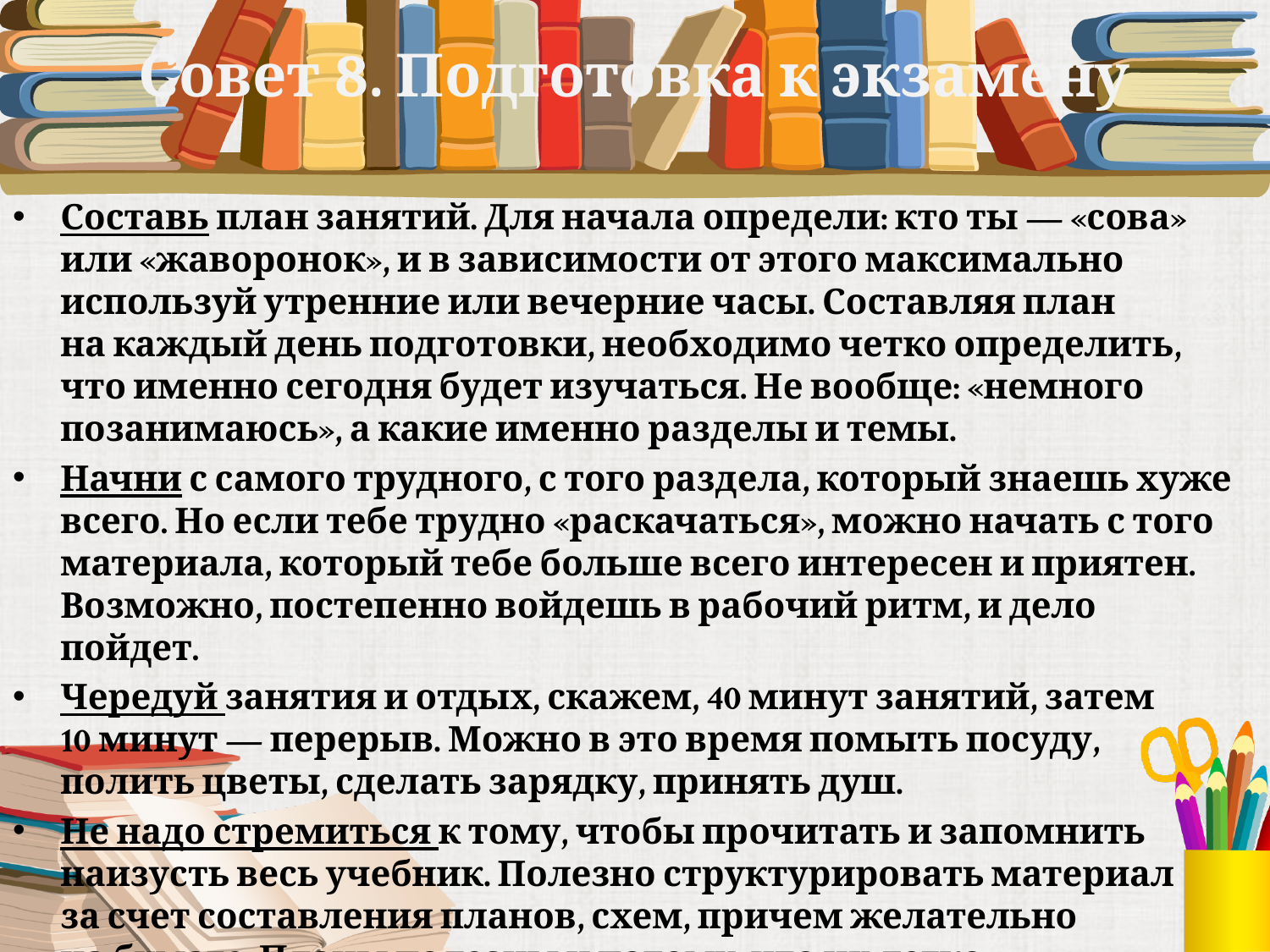

# Совет 8. Подготовка к экзамену
Составь план занятий. Для начала определи: кто ты — «сова» или «жаворонок», и в зависимости от этого максимально используй утренние или вечерние часы. Составляя план на каждый день подготовки, необходимо четко определить, что именно сегодня будет изучаться. Не вообще: «немного позанимаюсь», а какие именно разделы и темы.
Начни с самого трудного, с того раздела, который знаешь хуже всего. Но если тебе трудно «раскачаться», можно начать с того материала, который тебе больше всего интересен и приятен. Возможно, постепенно войдешь в рабочий ритм, и дело пойдет.
Чередуй занятия и отдых, скажем, 40 минут занятий, затем 10 минут — перерыв. Можно в это время помыть посуду, полить цветы, сделать зарядку, принять душ.
Не надо стремиться к тому, чтобы прочитать и запомнить наизусть весь учебник. Полезно структурировать материал за счет составления планов, схем, причем желательно на бумаге. Планы полезны и потому, что их легко использовать при кратком повторении материала.